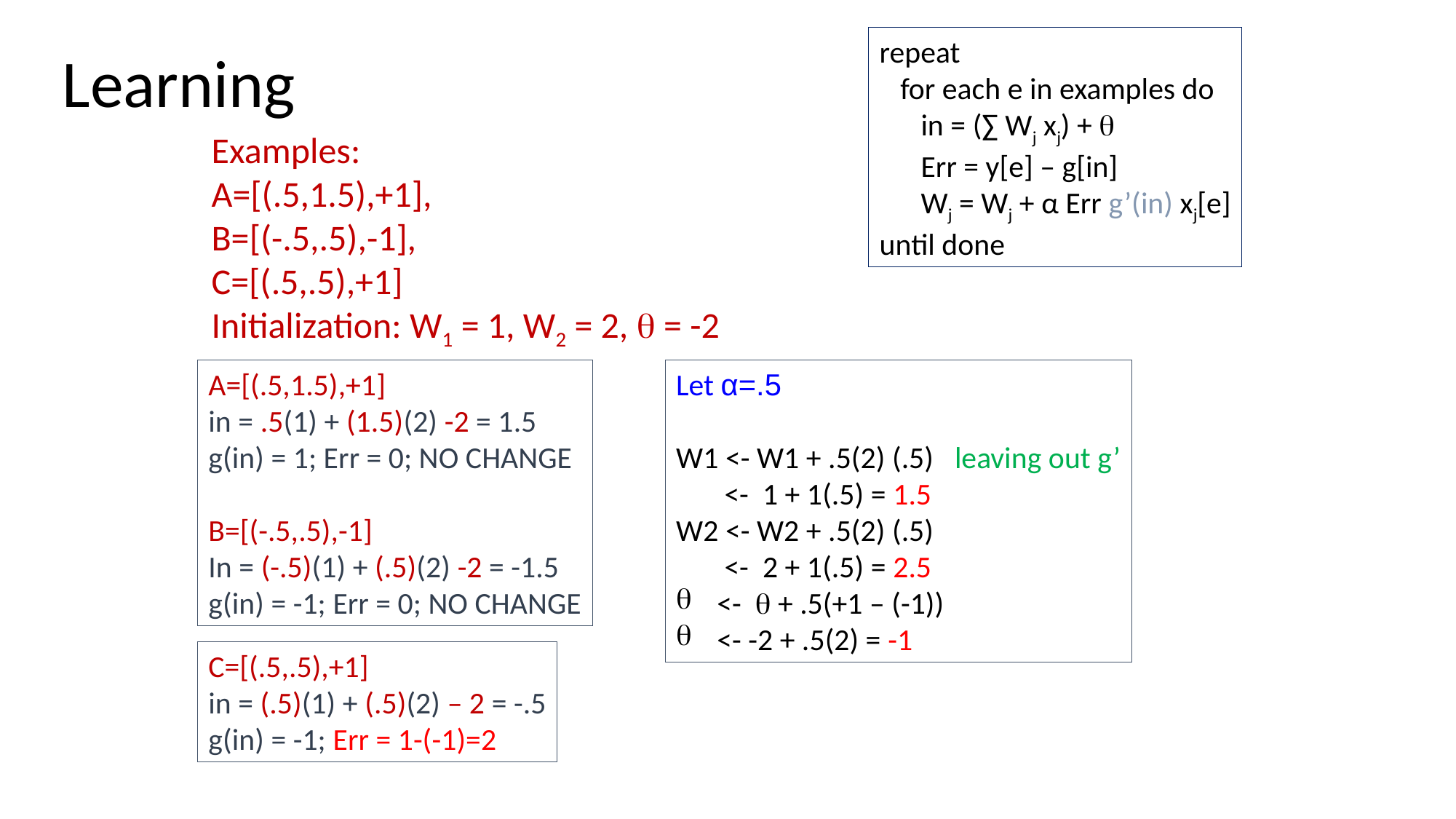

# Learning
repeat
   for each e in examples do
      in = (∑ Wj xj) + θ
      Err = y[e] – g[in]
      Wj = Wj + α Err g’(in) xj[e]
until done
Examples:
A=[(.5,1.5),+1],
B=[(-.5,.5),-1],
C=[(.5,.5),+1]
Initialization: W1 = 1, W2 = 2, θ = -2
A=[(.5,1.5),+1]
in = .5(1) + (1.5)(2) -2 = 1.5
g(in) = 1; Err = 0; NO CHANGE

B=[(-.5,.5),-1]
In = (-.5)(1) + (.5)(2) -2 = -1.5
g(in) = -1; Err = 0; NO CHANGE
Let α=.5

W1 <- W1 + .5(2) (.5)   leaving out g’
       <-  1 + 1(.5) = 1.5
W2 <- W2 + .5(2) (.5)
       <-  2 + 1(.5) = 2.5
<-  θ + .5(+1 – (-1))
<- -2 + .5(2) = -1
C=[(.5,.5),+1]
in = (.5)(1) + (.5)(2) – 2 = -.5
g(in) = -1; Err = 1-(-1)=2